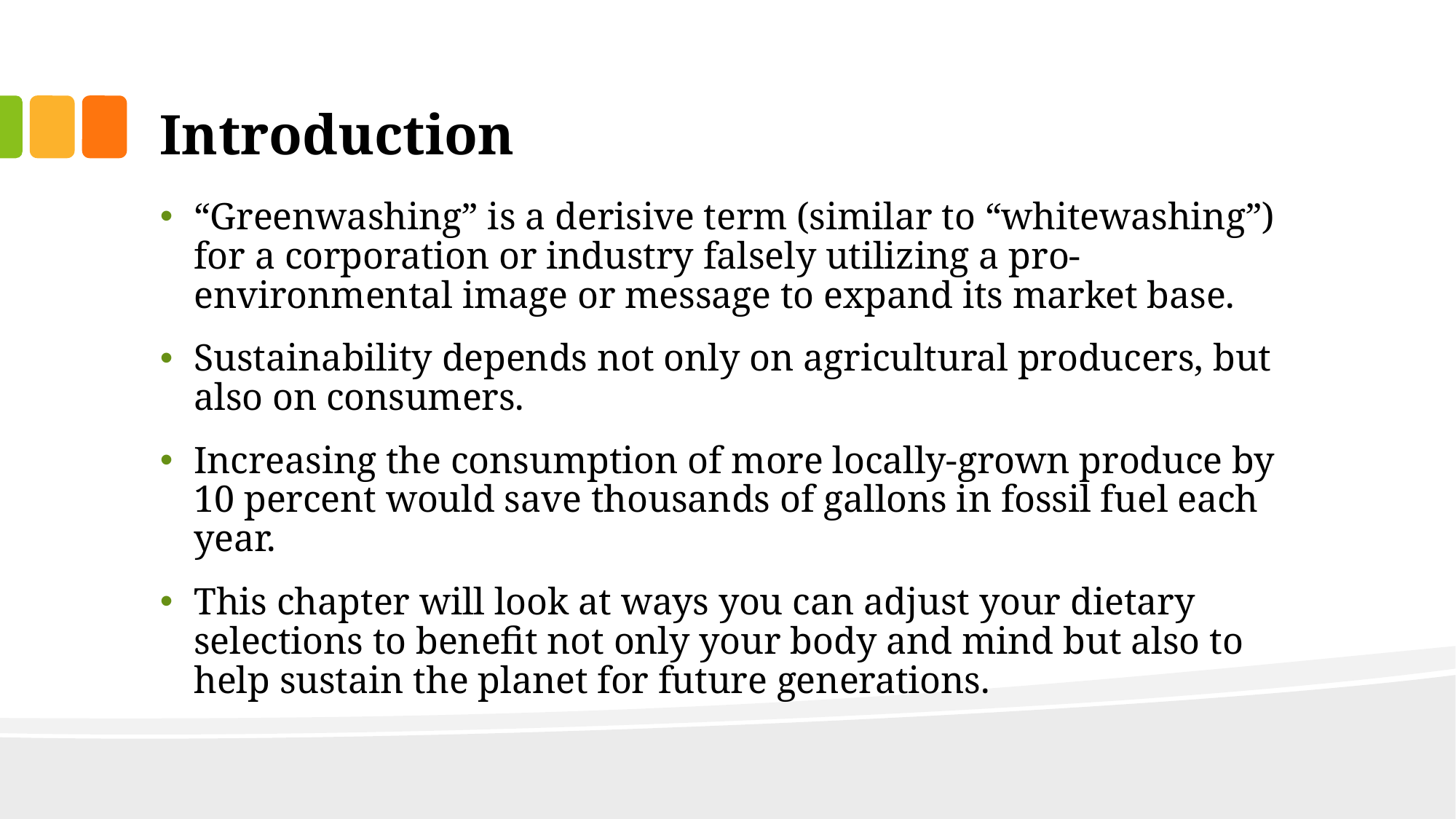

# Introduction
“Greenwashing” is a derisive term (similar to “whitewashing”) for a corporation or industry falsely utilizing a pro-environmental image or message to expand its market base.
Sustainability depends not only on agricultural producers, but also on consumers.
Increasing the consumption of more locally-grown produce by 10 percent would save thousands of gallons in fossil fuel each year.
This chapter will look at ways you can adjust your dietary selections to benefit not only your body and mind but also to help sustain the planet for future generations.